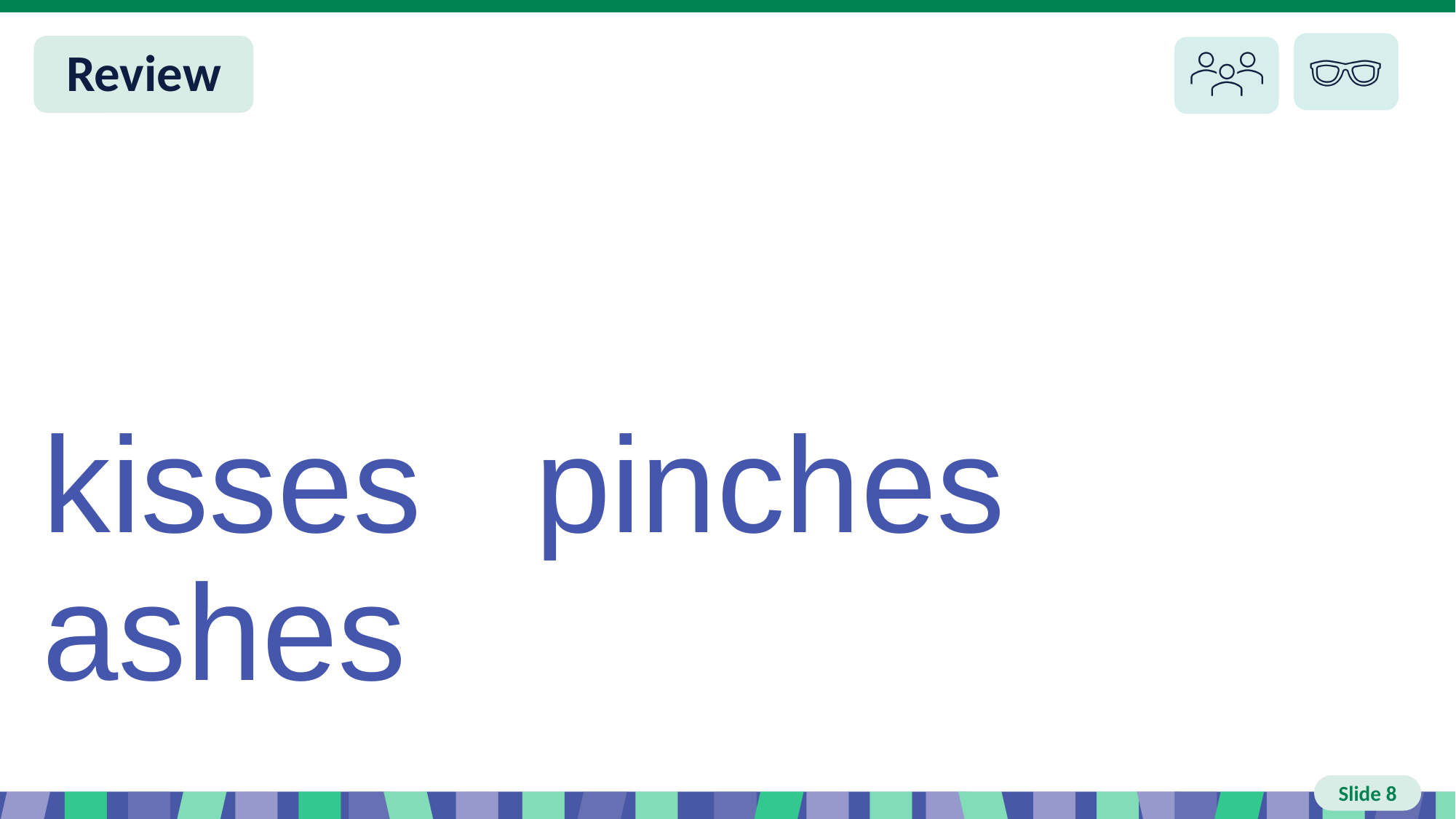

# Slide 8 Review
kisses   pinches   ashes